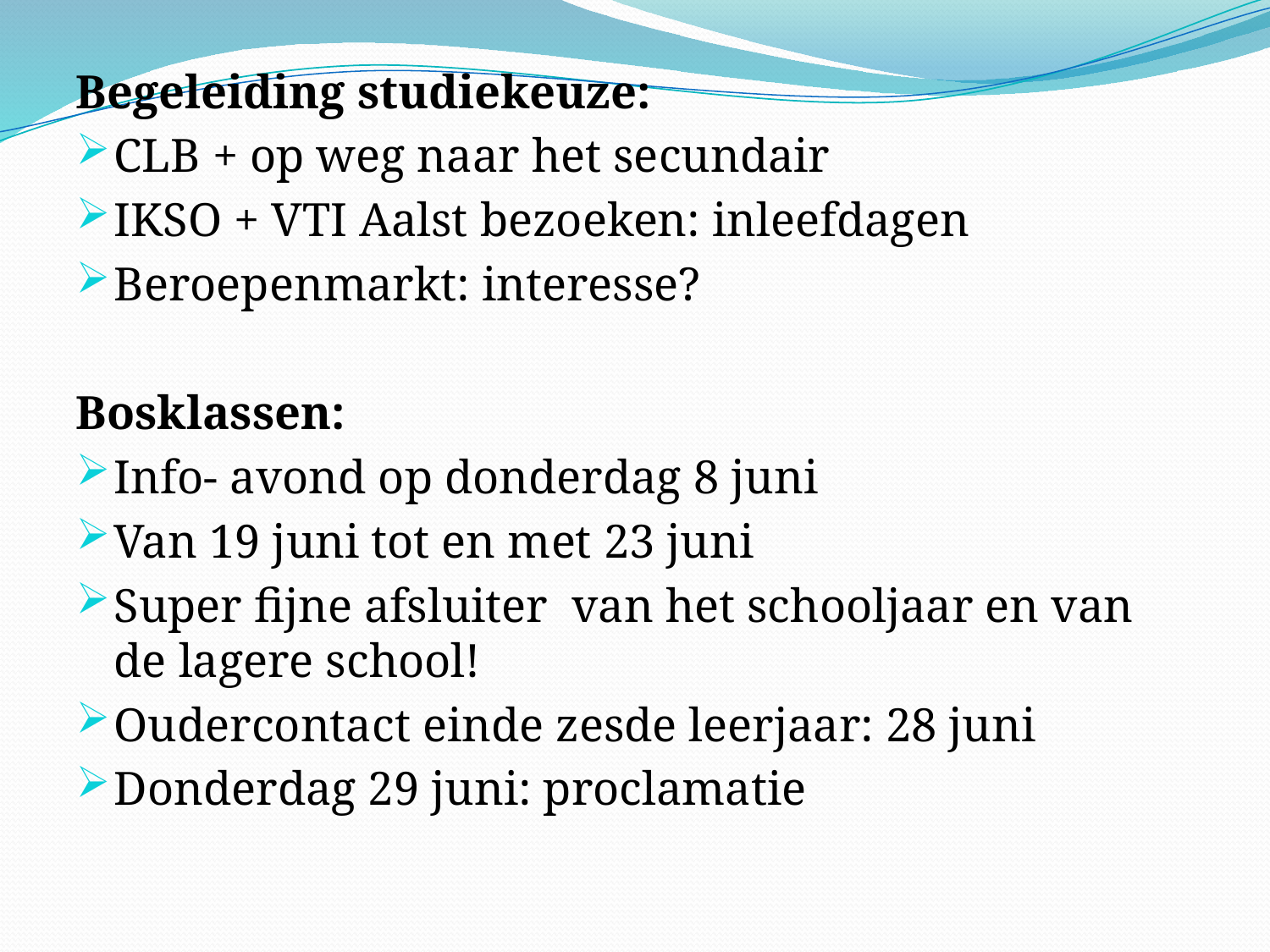

Begeleiding studiekeuze:
CLB + op weg naar het secundair
IKSO + VTI Aalst bezoeken: inleefdagen
Beroepenmarkt: interesse?

Bosklassen:
Info- avond op donderdag 8 juni
Van 19 juni tot en met 23 juni
Super fijne afsluiter  van het schooljaar en van de lagere school!
Oudercontact einde zesde leerjaar: 28 juni
Donderdag 29 juni: proclamatie